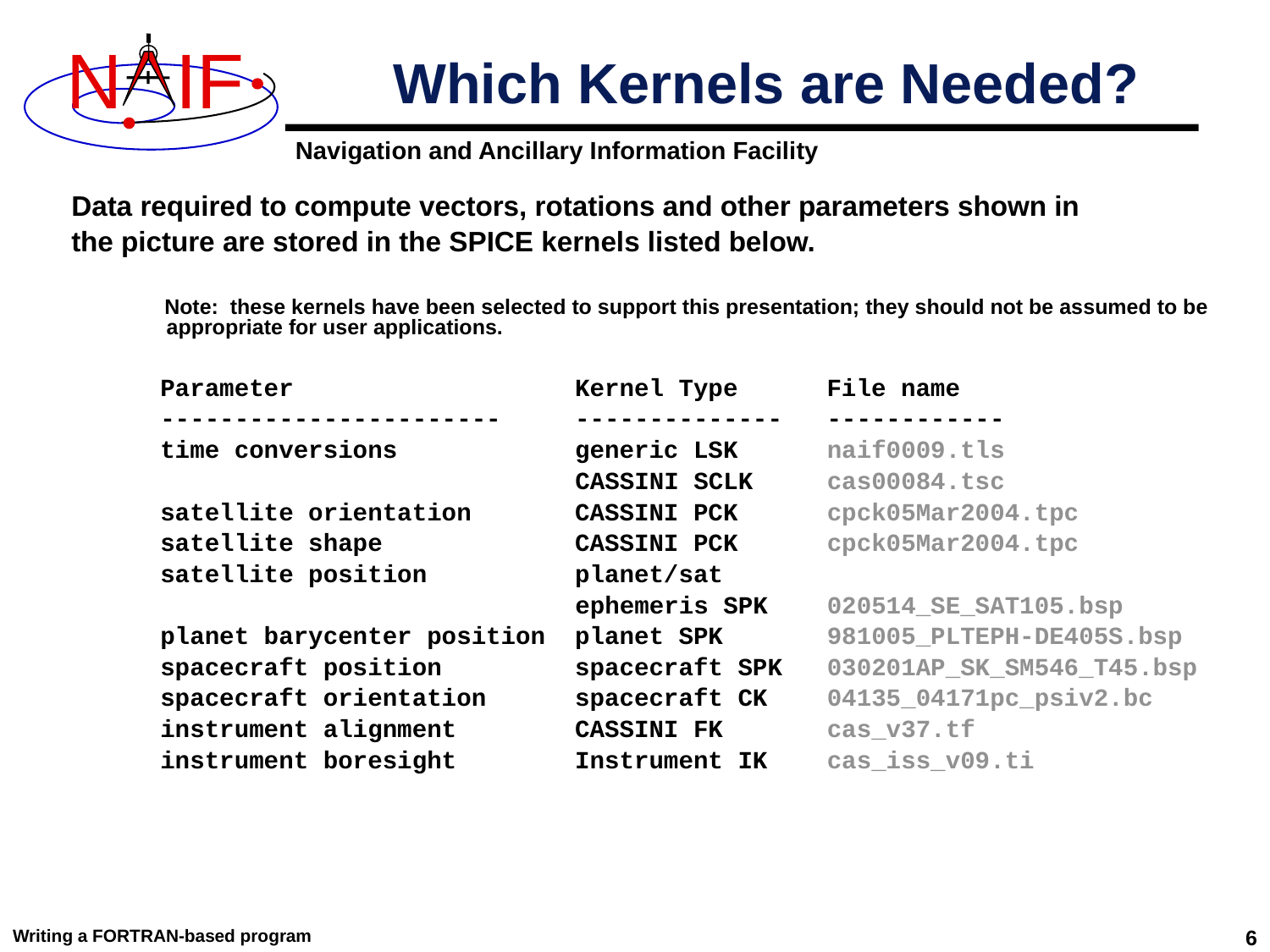

# Which Kernels are Needed?
Data required to compute vectors, rotations and other parameters shown in
the picture are stored in the SPICE kernels listed below.

     Note:  these kernels have been selected to support this presentation; they should not be assumed to be appropriate for user applications.

      Parameter                   Kernel Type      File name
      -----------------------     --------------   ------------
      time conversions            generic LSK      naif0009.tls
                                  CASSINI SCLK     cas00084.tsc
      satellite orientation       CASSINI PCK      cpck05Mar2004.tpc
      satellite shape             CASSINI PCK      cpck05Mar2004.tpc
      satellite position          planet/sat
                                  ephemeris SPK    020514_SE_SAT105.bsp
      planet barycenter position  planet SPK       981005_PLTEPH-DE405S.bsp
      spacecraft position         spacecraft SPK   030201AP_SK_SM546_T45.bsp
      spacecraft orientation      spacecraft CK    04135_04171pc_psiv2.bc
      instrument alignment        CASSINI FK       cas_v37.tf
      instrument boresight        Instrument IK    cas_iss_v09.ti

Writing a FORTRAN-based program
6